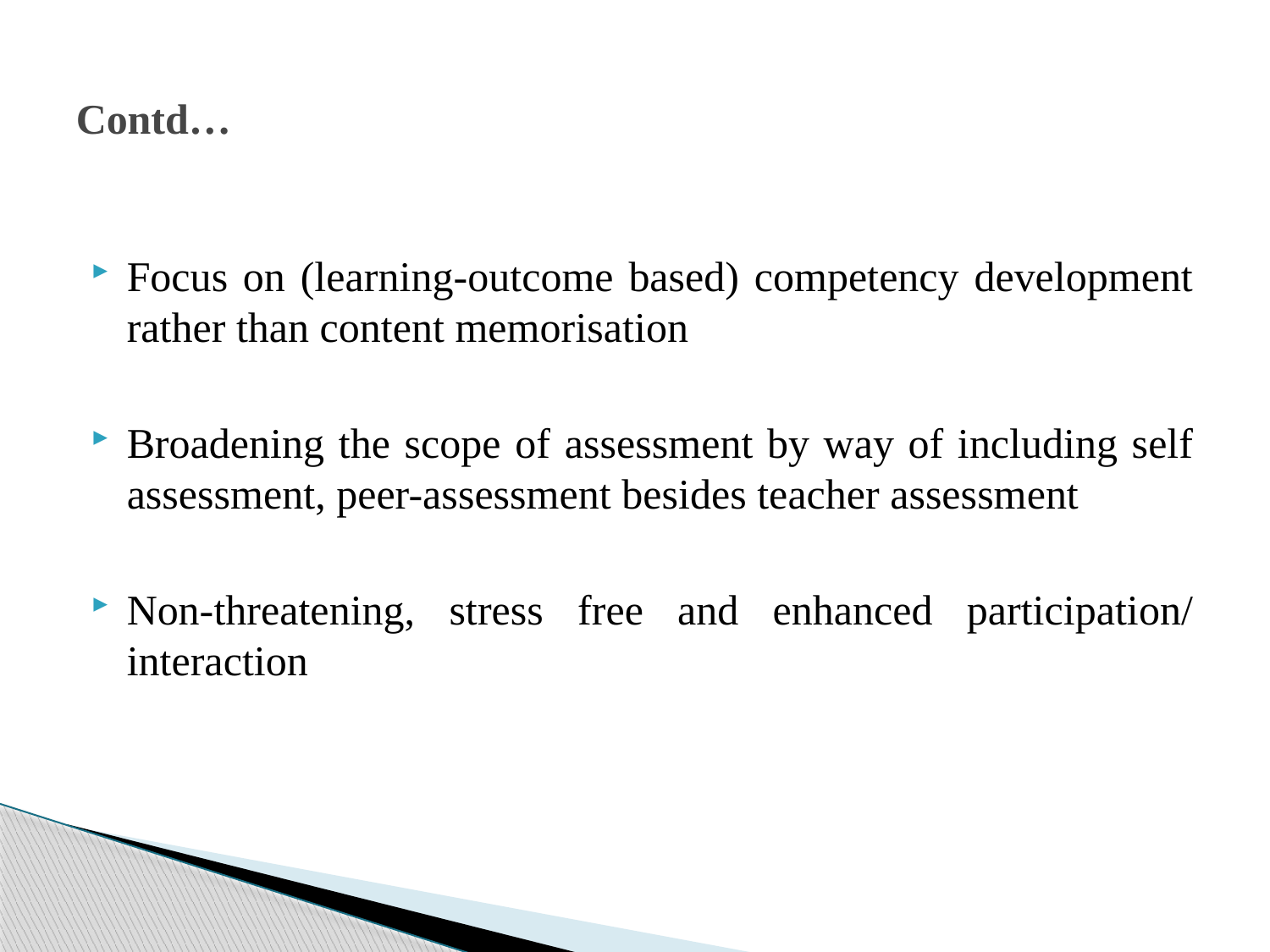

# Contd…
Focus on (learning-outcome based) competency development rather than content memorisation

Broadening the scope of assessment by way of including self assessment, peer-assessment besides teacher assessment

Non-threatening, stress free and enhanced participation/ interaction